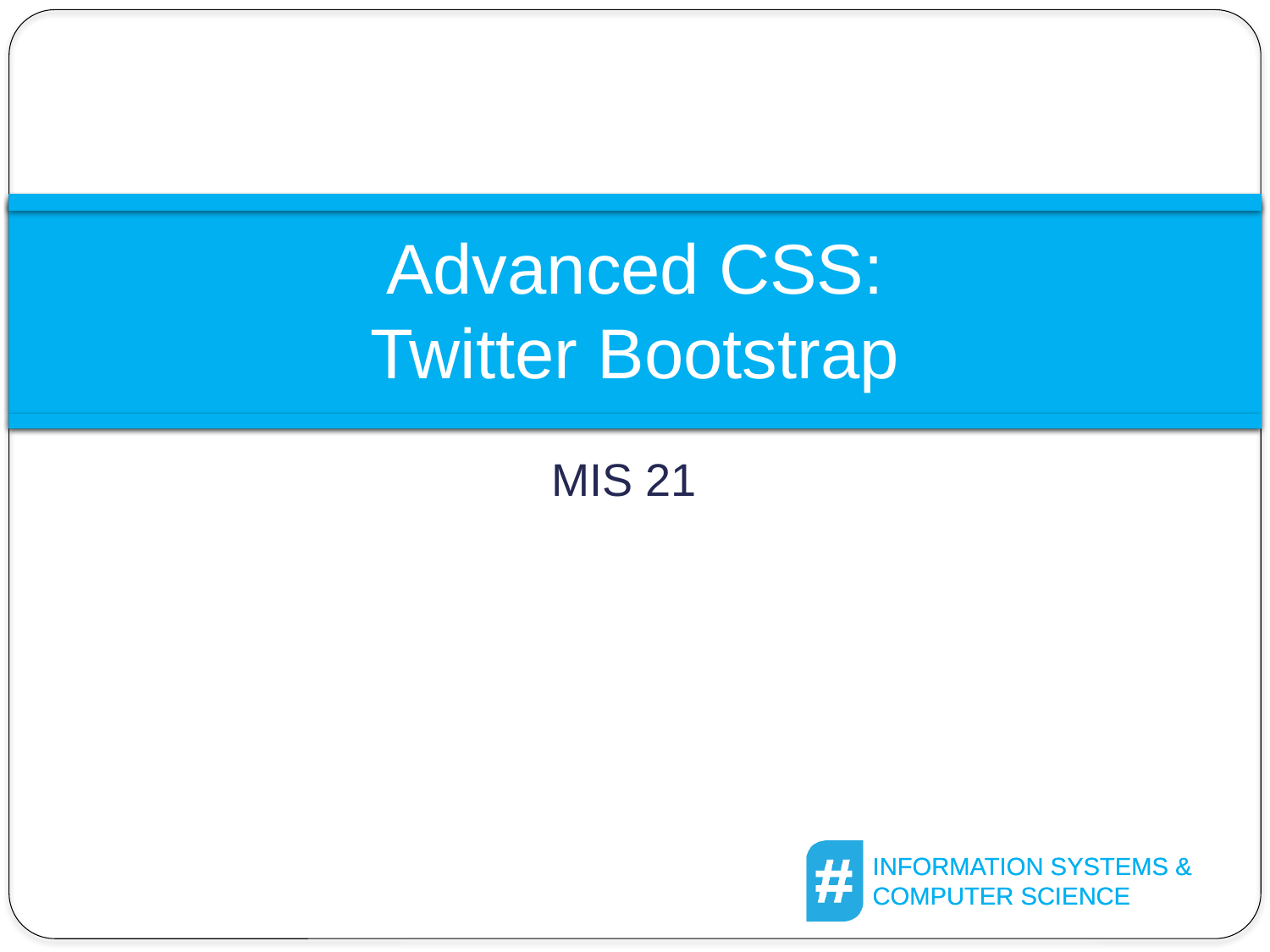

# Advanced CSS: Twitter Bootstrap
MIS 21